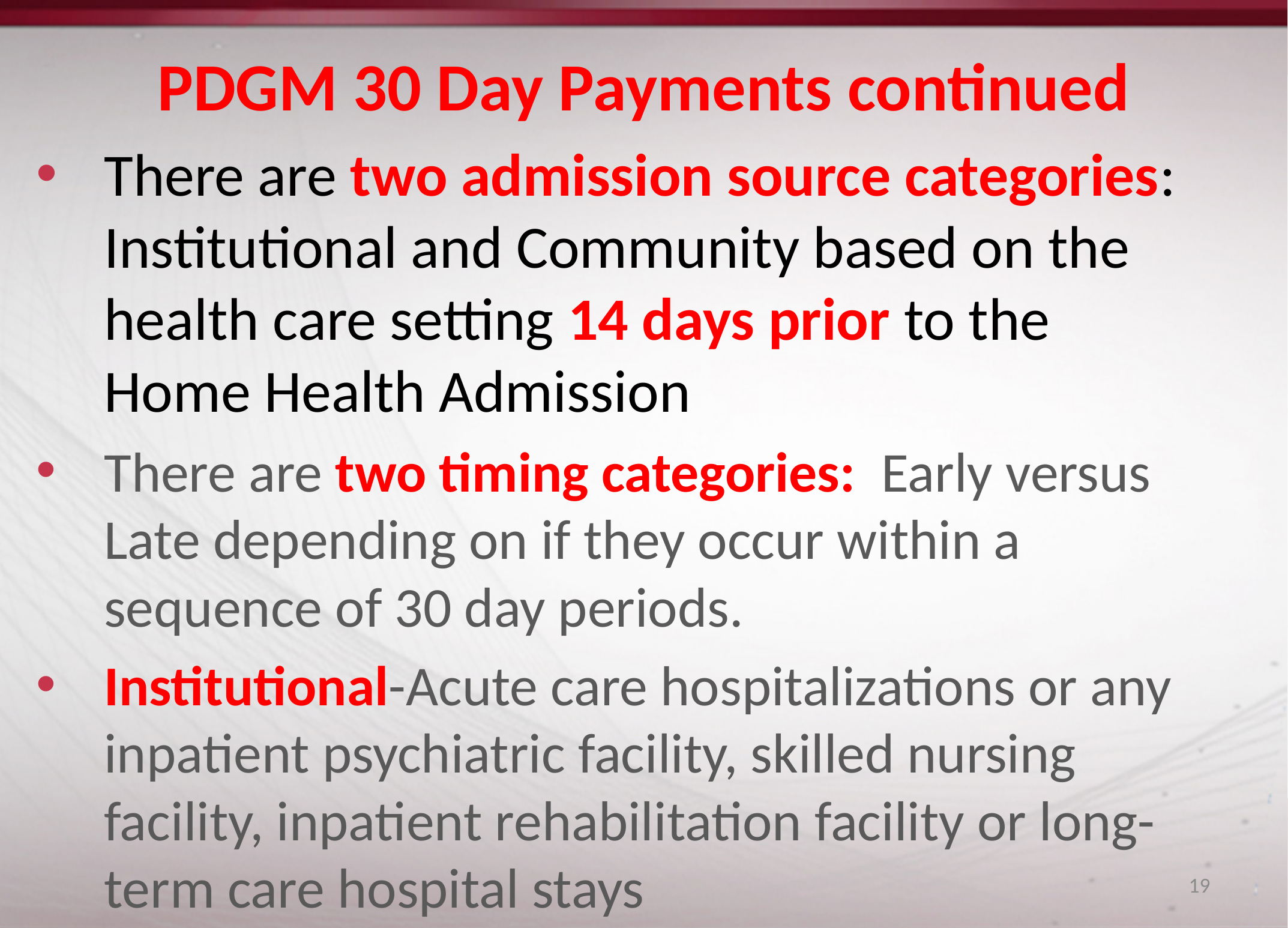

# PDGM 30 Day Payments continued
There are two admission source categories:  Institutional and Community based on the health care setting 14 days prior to the Home Health Admission
There are two timing categories:  Early versus Late depending on if they occur within a sequence of 30 day periods.
Institutional-Acute care hospitalizations or any inpatient psychiatric facility, skilled nursing facility, inpatient rehabilitation facility or long-term care hospital stays

19